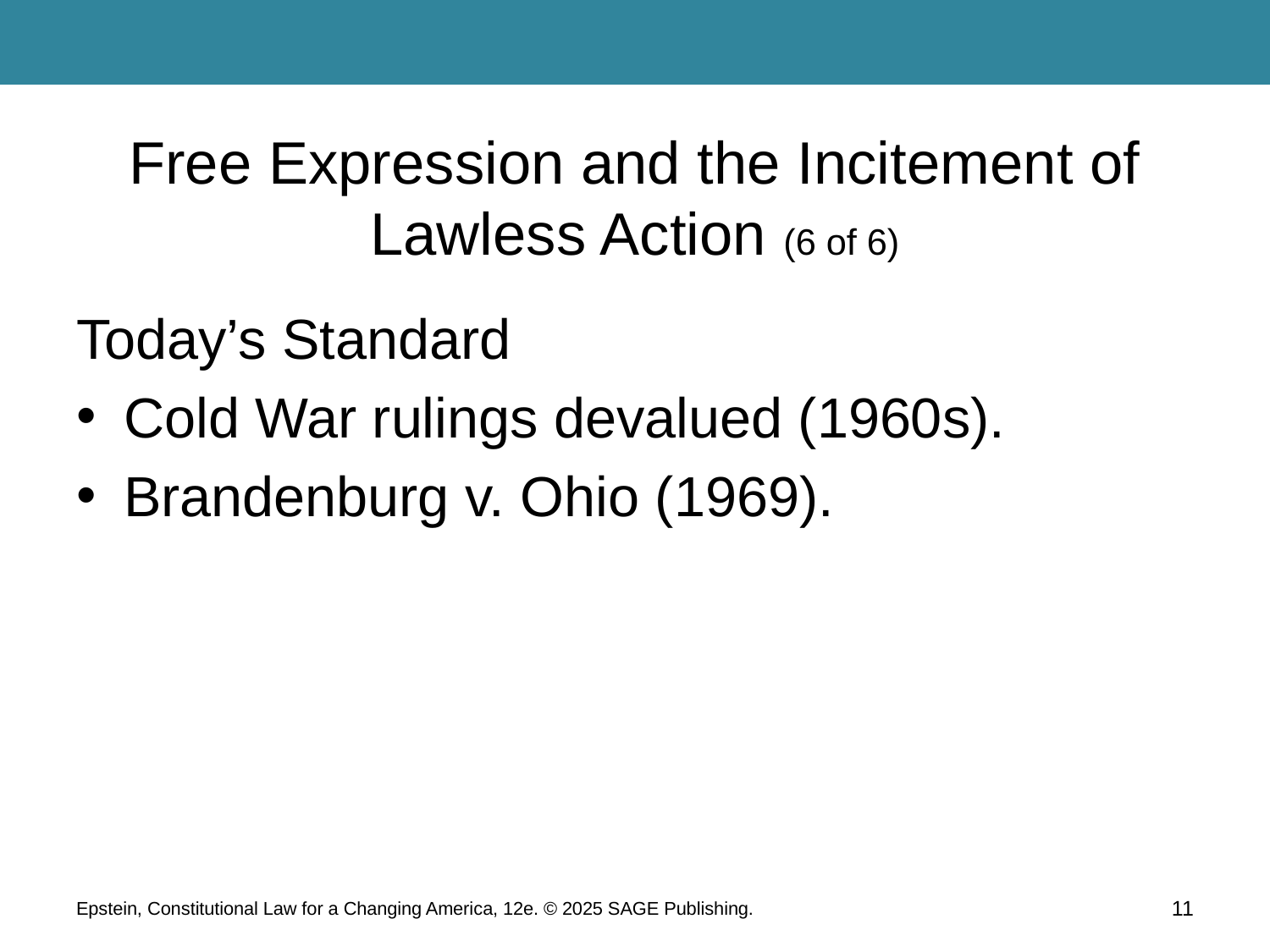

# Free Expression and the Incitement of Lawless Action (6 of 6)
Today’s Standard
Cold War rulings devalued (1960s).
Brandenburg v. Ohio (1969).
Epstein, Constitutional Law for a Changing America, 12e. © 2025 SAGE Publishing.
11